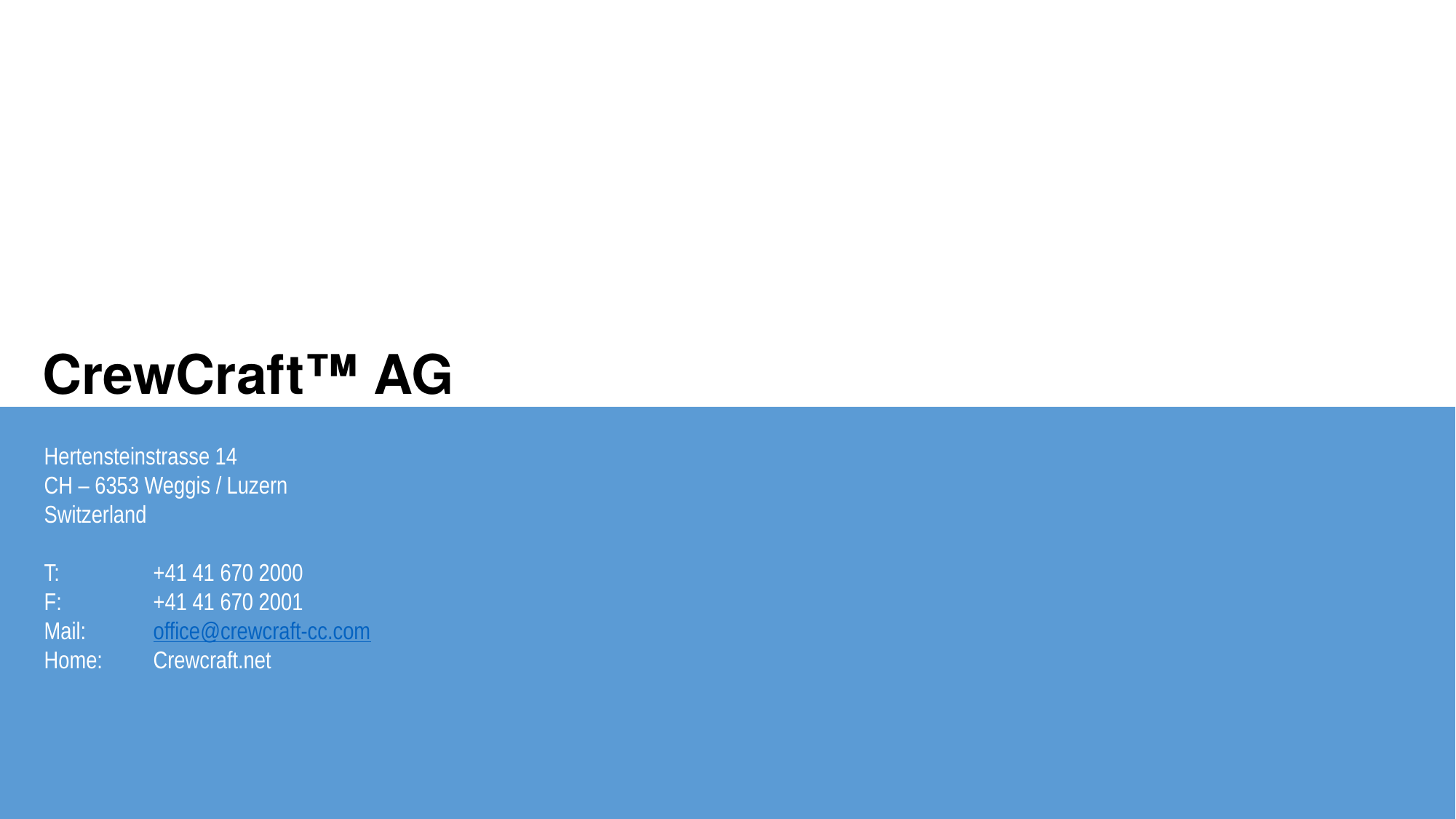

# CrewCraft™ AG

Hertensteinstrasse 14
CH – 6353 Weggis / Luzern
Switzerland

T: 	+41 41 670 2000
F: 	+41 41 670 2001
Mail: 	office@crewcraft-cc.com
Home: 	Crewcraft.net